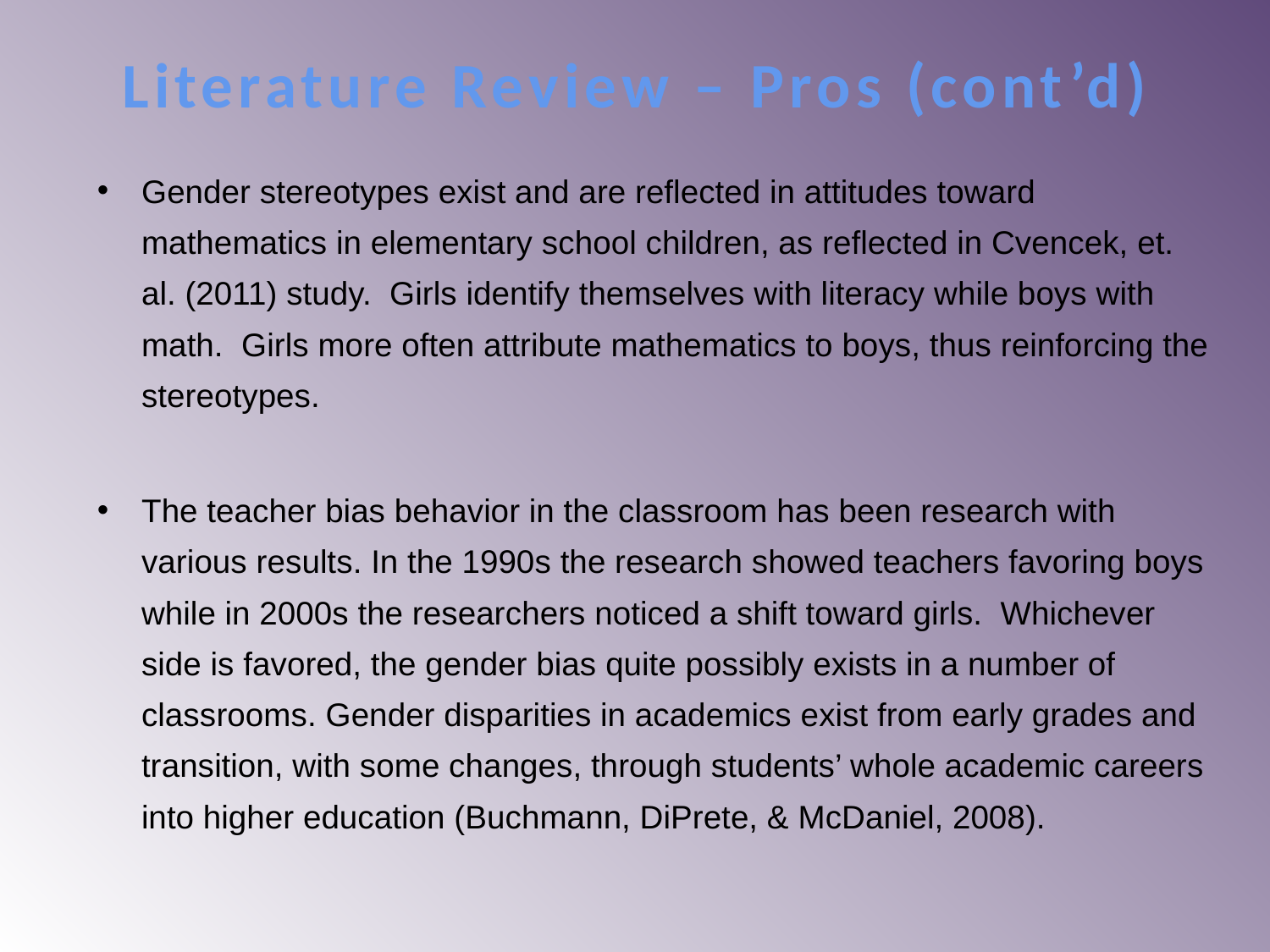

# Literature Review – Pros (cont’d)
Gender stereotypes exist and are reflected in attitudes toward mathematics in elementary school children, as reflected in Cvencek, et. al. (2011) study.  Girls identify themselves with literacy while boys with math.  Girls more often attribute mathematics to boys, thus reinforcing the stereotypes.

The teacher bias behavior in the classroom has been research with various results. In the 1990s the research showed teachers favoring boys while in 2000s the researchers noticed a shift toward girls.  Whichever side is favored, the gender bias quite possibly exists in a number of classrooms. Gender disparities in academics exist from early grades and transition, with some changes, through students’ whole academic careers into higher education (Buchmann, DiPrete, & McDaniel, 2008).